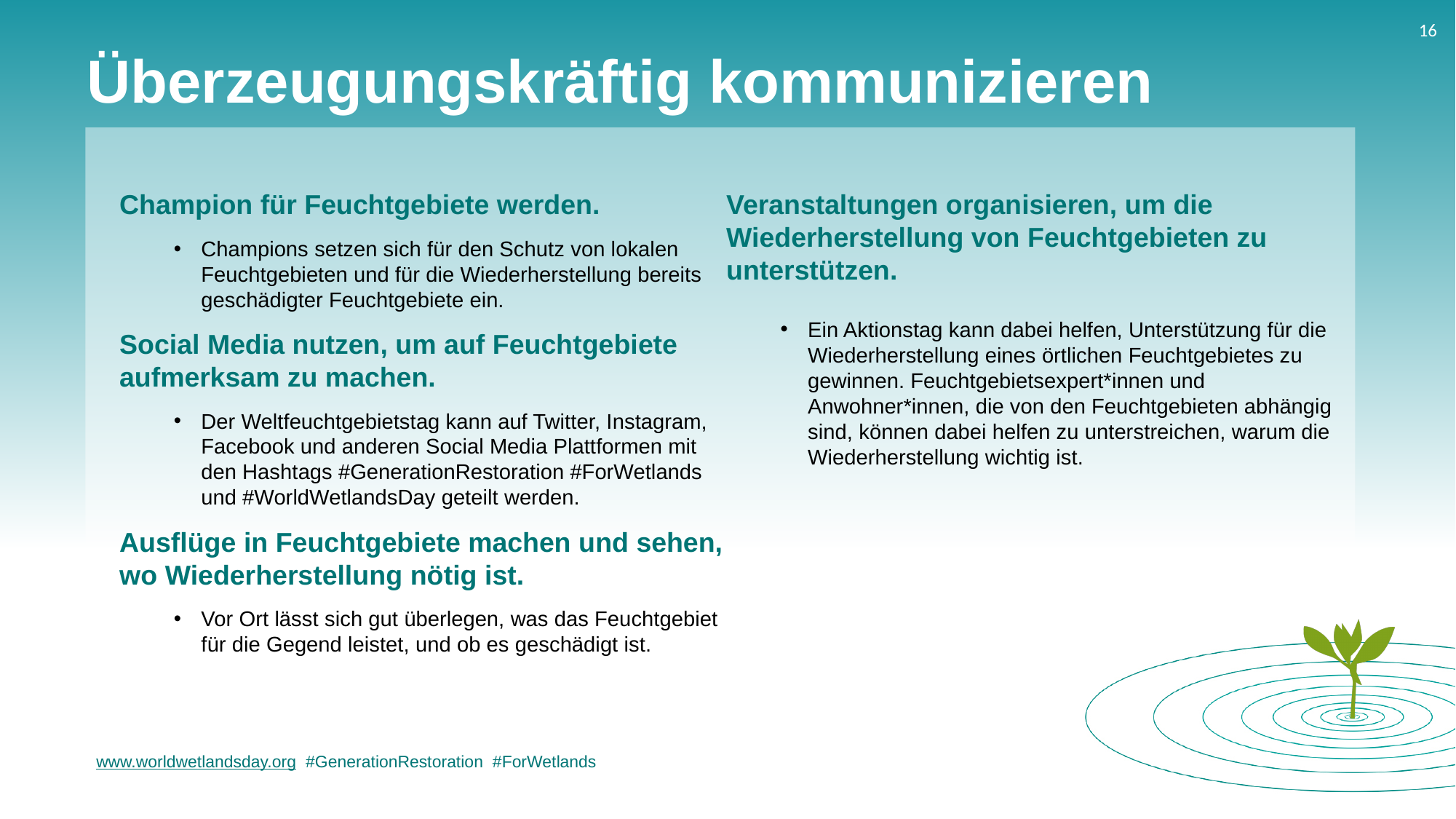

# Überzeugungskräftig kommunizieren
Champion für Feuchtgebiete werden.
Champions setzen sich für den Schutz von lokalen Feuchtgebieten und für die Wiederherstellung bereits geschädigter Feuchtgebiete ein.
Social Media nutzen, um auf Feuchtgebiete aufmerksam zu machen.
Der Weltfeuchtgebietstag kann auf Twitter, Instagram, Facebook und anderen Social Media Plattformen mit den Hashtags #GenerationRestoration #ForWetlands und #WorldWetlandsDay geteilt werden.
Ausflüge in Feuchtgebiete machen und sehen, wo Wiederherstellung nötig ist.
Vor Ort lässt sich gut überlegen, was das Feuchtgebiet für die Gegend leistet, und ob es geschädigt ist.
Veranstaltungen organisieren, um die Wiederherstellung von Feuchtgebieten zu unterstützen.
Ein Aktionstag kann dabei helfen, Unterstützung für die Wiederherstellung eines örtlichen Feuchtgebietes zu gewinnen. Feuchtgebietsexpert*innen und Anwohner*innen, die von den Feuchtgebieten abhängig sind, können dabei helfen zu unterstreichen, warum die Wiederherstellung wichtig ist.